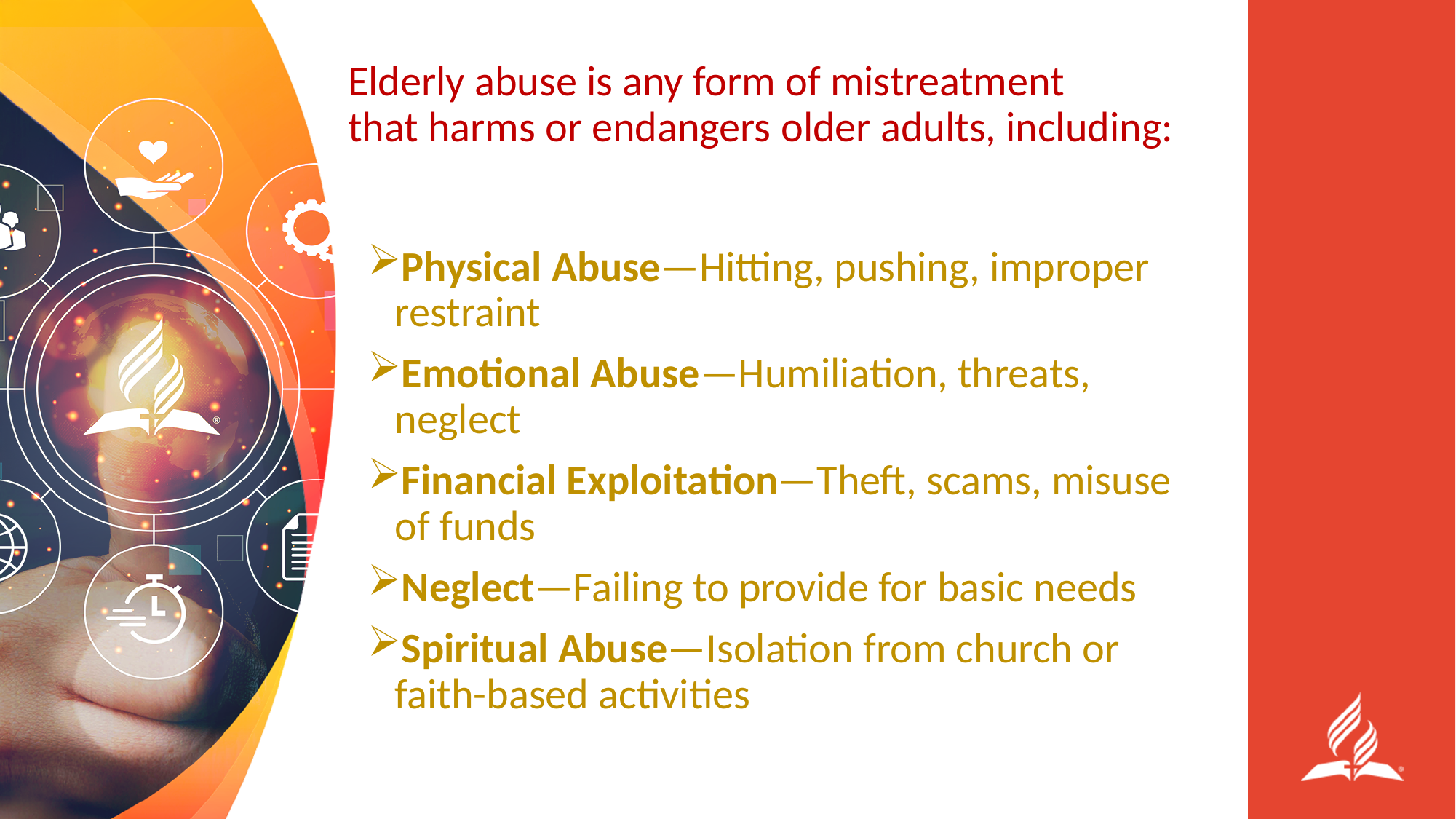

# Elderly abuse is any form of mistreatment that harms or endangers older adults, including:
Physical Abuse—Hitting, pushing, improper restraint
Emotional Abuse—Humiliation, threats, neglect
Financial Exploitation—Theft, scams, misuse of funds
Neglect—Failing to provide for basic needs
Spiritual Abuse—Isolation from church or faith-based activities